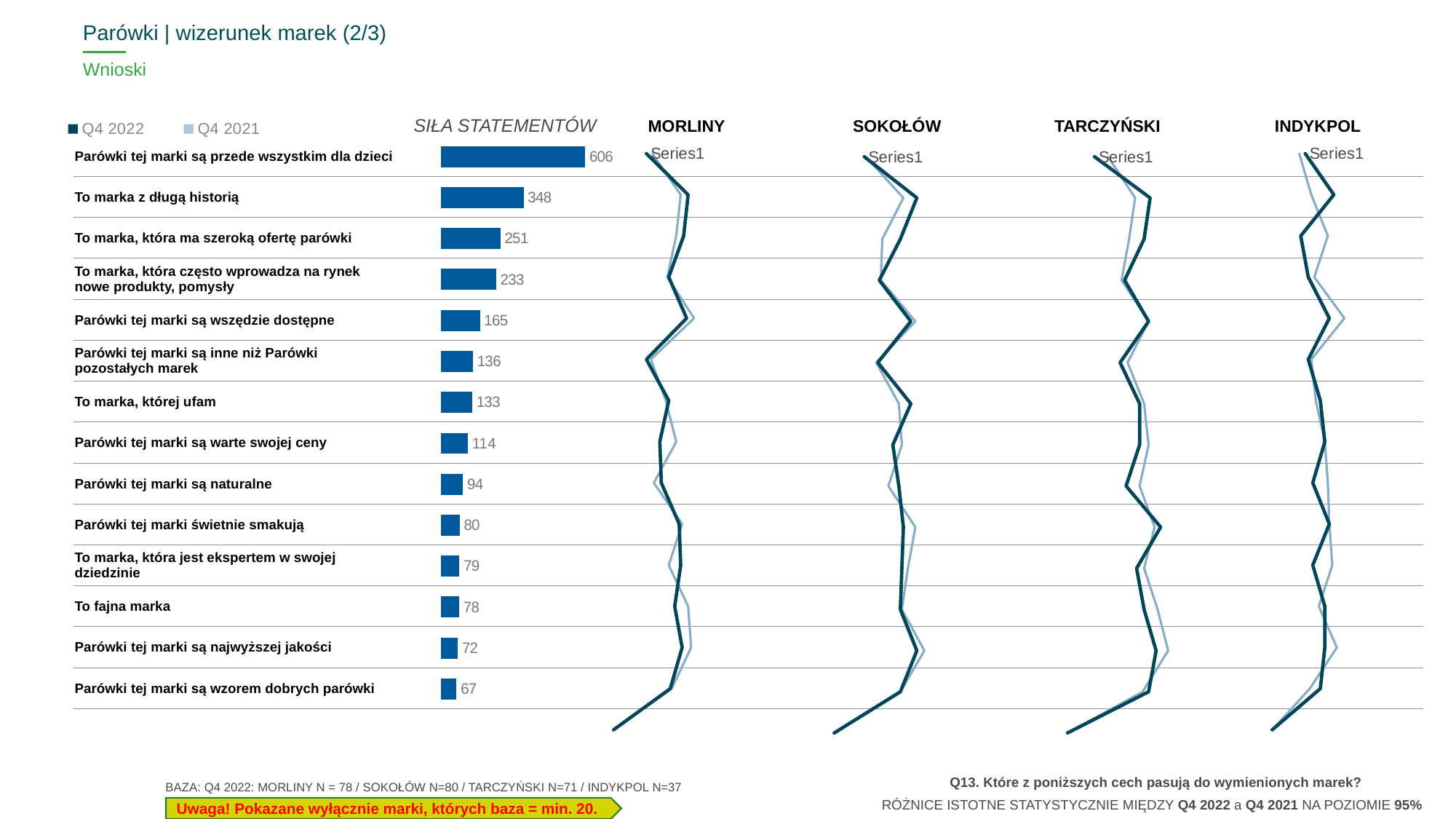

Parówki | wizerunek marek (2/3)
# Wnioski
| MORLINY | SOKOŁÓW | TARCZYŃSKI | INDYKPOL |
| --- | --- | --- | --- |

### Chart

| Category | Q4 2022 | Kolumna2 | Kolumna6 | Q4 2021 |
|---|---|---|---|---|
|  | None | None | None | None |
|  | None | None | None | None |
|  | None | None | None | None |
|  | None | None | None | None |
|  | None | None | None | None |
|  | None | None | None | None |
|  | None | None | None | None |
SIŁA STATEMENTÓW

### Chart

| Category | Q4 2022 | Q4 2021 |
|---|---|---|

### Chart

| Category | Q4 2022 | Q4 2021 |
|---|---|---|
| Parówki tej marki są przede wszystkim dla dzieci |  |
| --- | --- |
| To marka z długą historią |  |
| To marka, która ma szeroką ofertę parówki |  |
| To marka, która często wprowadza na rynek nowe produkty, pomysły |  |
| Parówki tej marki są wszędzie dostępne |  |
| Parówki tej marki są inne niż Parówki pozostałych marek |  |
| To marka, której ufam |  |
| Parówki tej marki są warte swojej ceny |  |
| Parówki tej marki są naturalne |  |
| Parówki tej marki świetnie smakują |  |
| To marka, która jest ekspertem w swojej dziedzinie |  |
| To fajna marka |  |
| Parówki tej marki są najwyższej jakości |  |
| Parówki tej marki są wzorem dobrych parówki |  |
|  |  |

### Chart

| Category | Seria 1 |
|---|---|
|  | 606.0 |
|  | 348.0 |
|  | 251.0 |
|  | 233.0 |
|  | 165.0 |
|  | 136.0 |
|  | 133.0 |
|  | 114.0 |
|  | 94.0 |
|  | 80.0 |
|  | 79.0 |
|  | 78.0 |
|  | 72.0 |
|  | 67.0 |
|  | None |

### Chart

| Category | Q4 2022 | Q4 2021 |
|---|---|---|

### Chart

| Category | Q4 2022 | Q4 2021 |
|---|---|---|
Q13. Które z poniższych cech pasują do wymienionych marek?

BAZA: Q4 2022: MORLINY N = 78 / SOKOŁÓW N=80 / TARCZYŃSKI N=71 / INDYKPOL N=37
RÓŻNICE ISTOTNE STATYSTYCZNIE MIĘDZY Q4 2022 a Q4 2021 NA POZIOMIE 95%
Uwaga! Pokazane wyłącznie marki, których baza = min. 20.